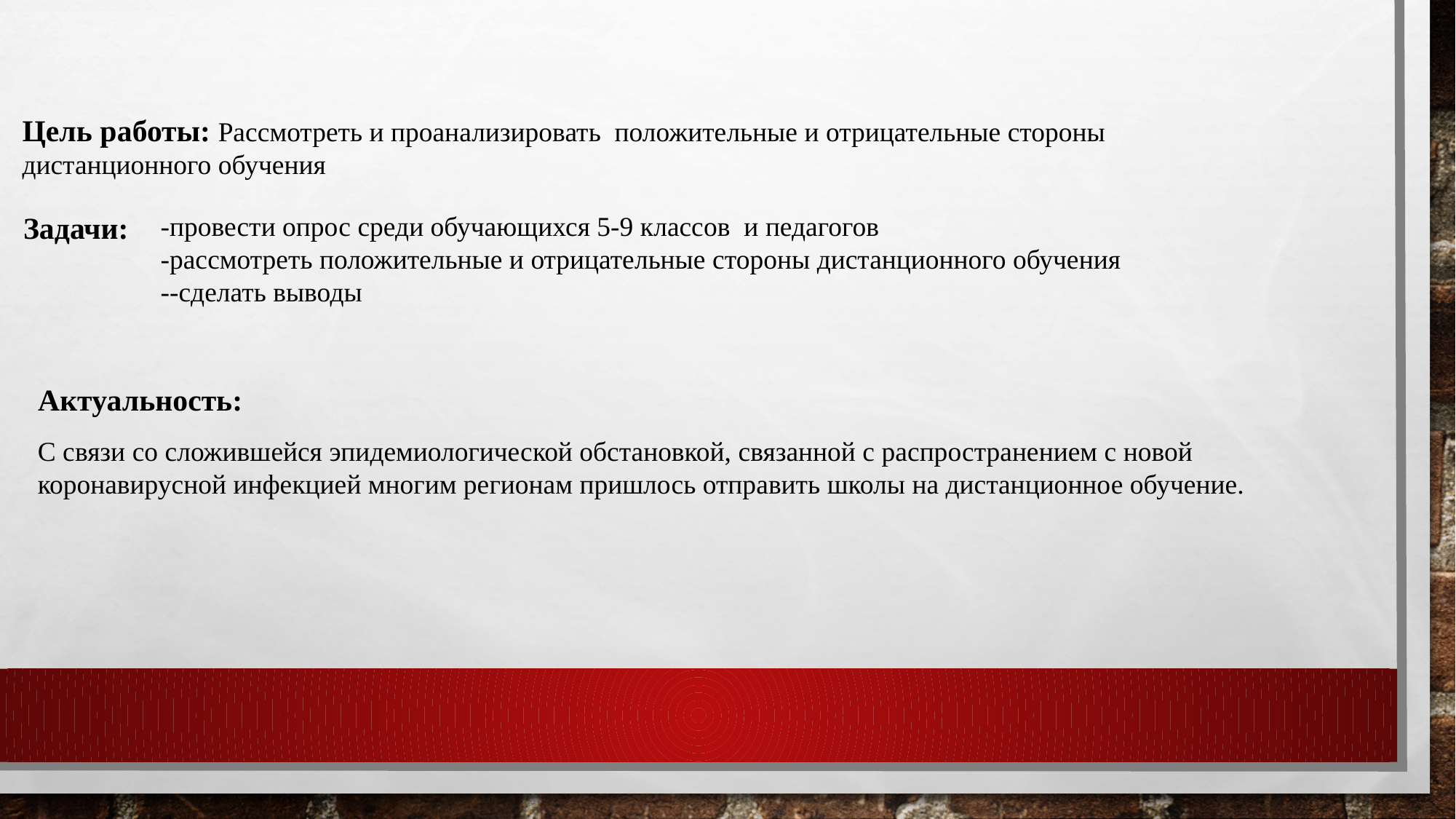

Цель работы: Рассмотреть и проанализировать  положительные и отрицательные стороны дистанционного обучения

Задачи:
-провести опрос среди обучающихся 5-9 классов  и педагогов
-рассмотреть положительные и отрицательные стороны дистанционного обучения
--сделать выводы

Актуальность:

С связи со сложившейся эпидемиологической обстановкой, связанной с распространением с новой коронавирусной инфекцией многим регионам пришлось отправить школы на дистанционное обучение.